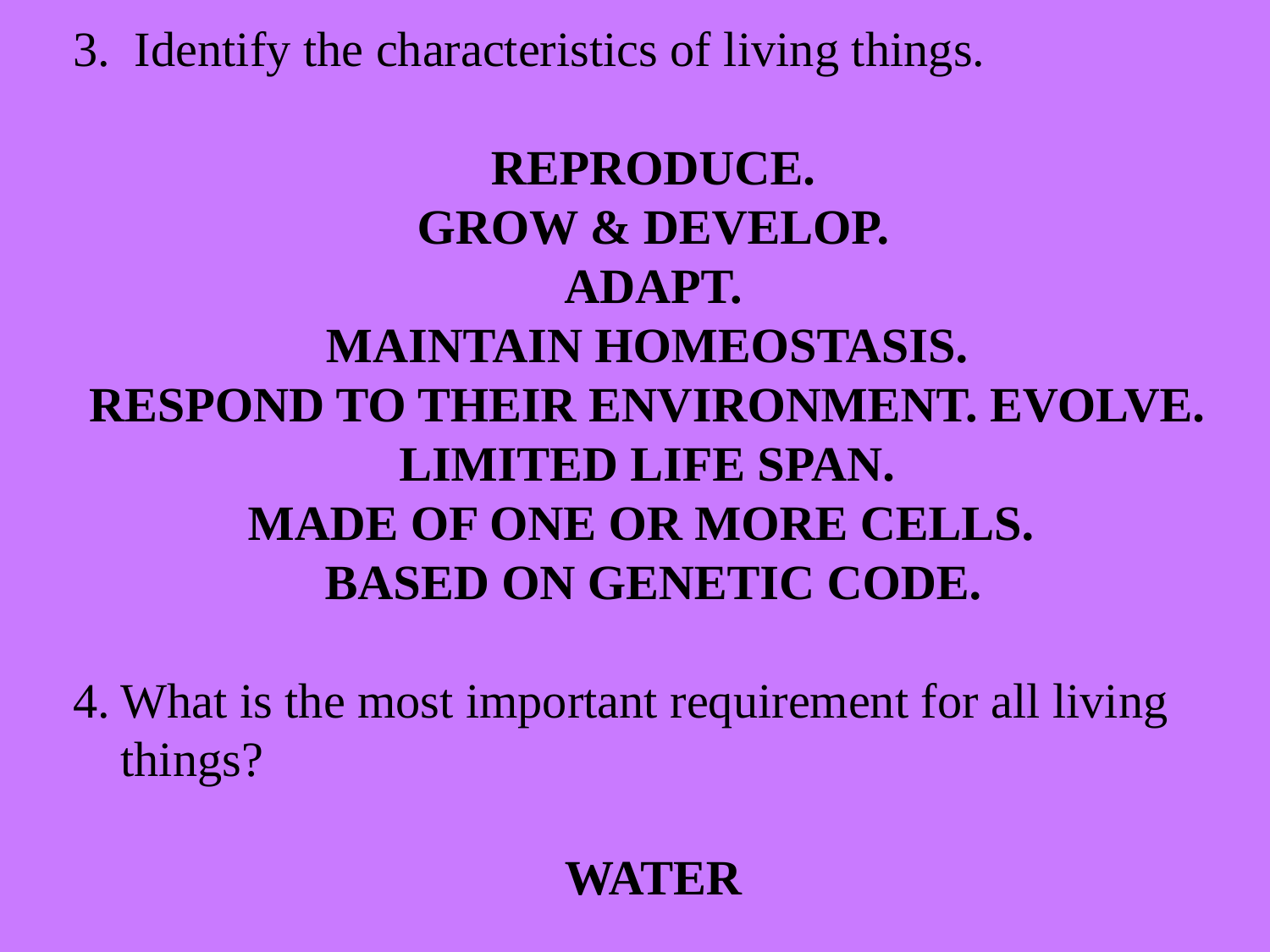

3.  Identify the characteristics of living things.

REPRODUCE.
GROW & DEVELOP.
ADAPT.
MAINTAIN HOMEOSTASIS.
RESPOND TO THEIR ENVIRONMENT. EVOLVE.
LIMITED LIFE SPAN.
MADE OF ONE OR MORE CELLS.
BASED ON GENETIC CODE.

What is the most important requirement for all living things?

WATER